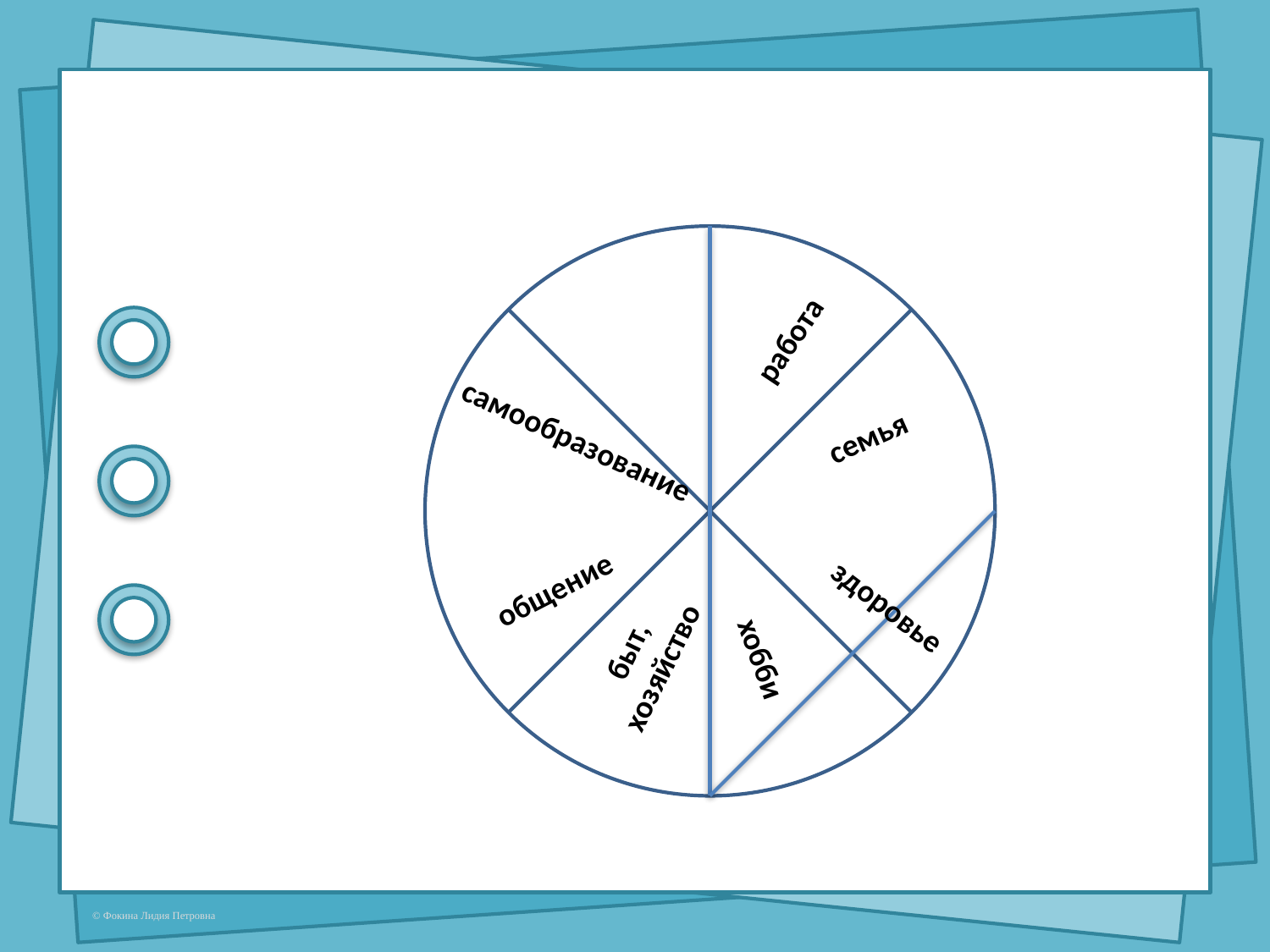

работа
семья
самообразование
общение
здоровье
быт, хозяйство
хобби